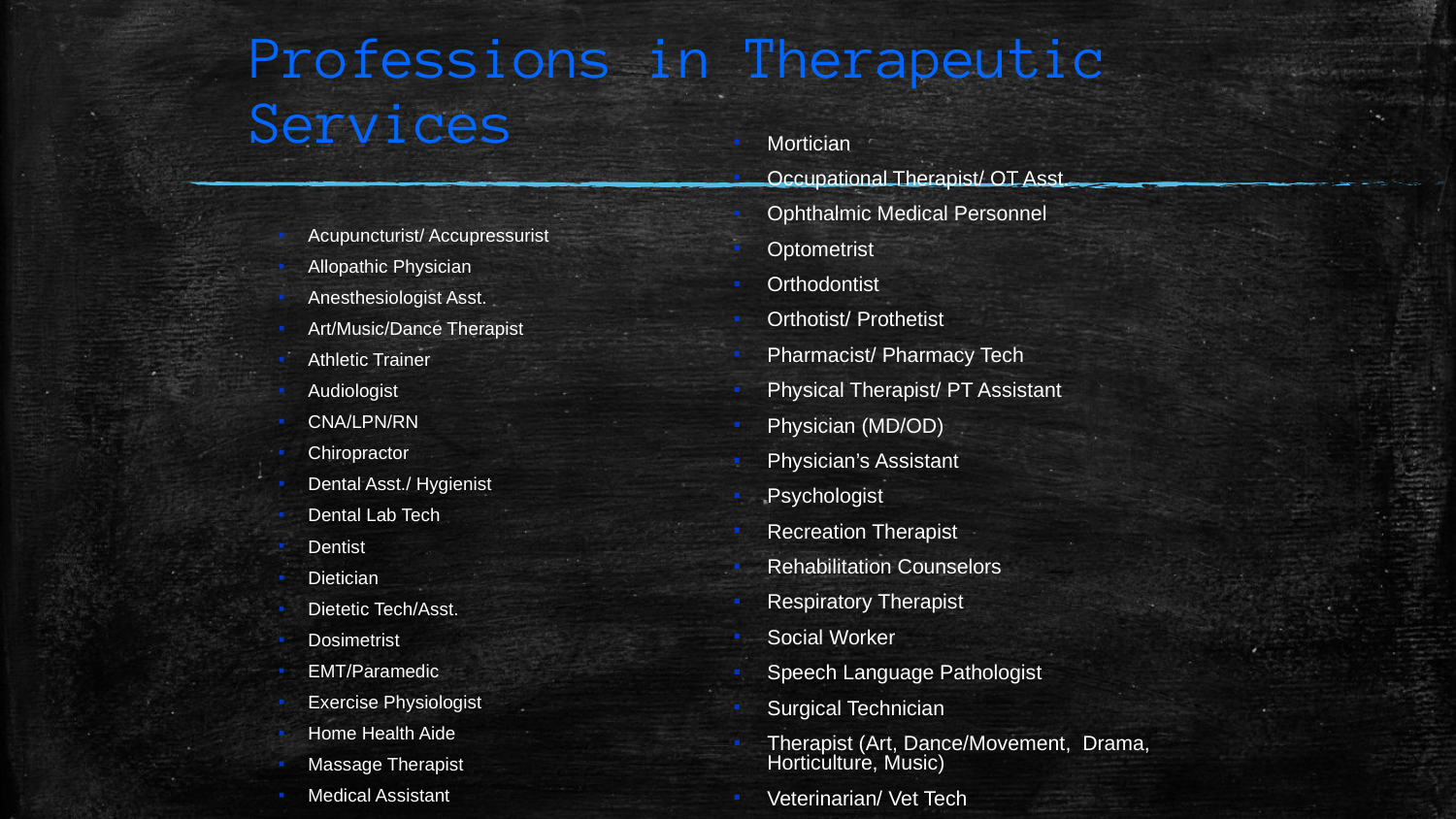

# Professions in Therapeutic Services
Mortician
Occupational Therapist/ OT Asst.
Ophthalmic Medical Personnel
Optometrist
Orthodontist
Orthotist/ Prothetist
Pharmacist/ Pharmacy Tech
Physical Therapist/ PT Assistant
Physician (MD/OD)
Physician’s Assistant
Psychologist
Recreation Therapist
Rehabilitation Counselors
Respiratory Therapist
Social Worker
Speech Language Pathologist
Surgical Technician
Therapist (Art, Dance/Movement,  Drama, Horticulture, Music)
Veterinarian/ Vet Tech

Acupuncturist/ Accupressurist
Allopathic Physician
Anesthesiologist Asst.
Art/Music/Dance Therapist
Athletic Trainer
Audiologist
CNA/LPN/RN
Chiropractor
Dental Asst./ Hygienist
Dental Lab Tech
Dentist
Dietician
Dietetic Tech/Asst.
Dosimetrist
EMT/Paramedic
Exercise Physiologist
Home Health Aide
Massage Therapist
Medical Assistant